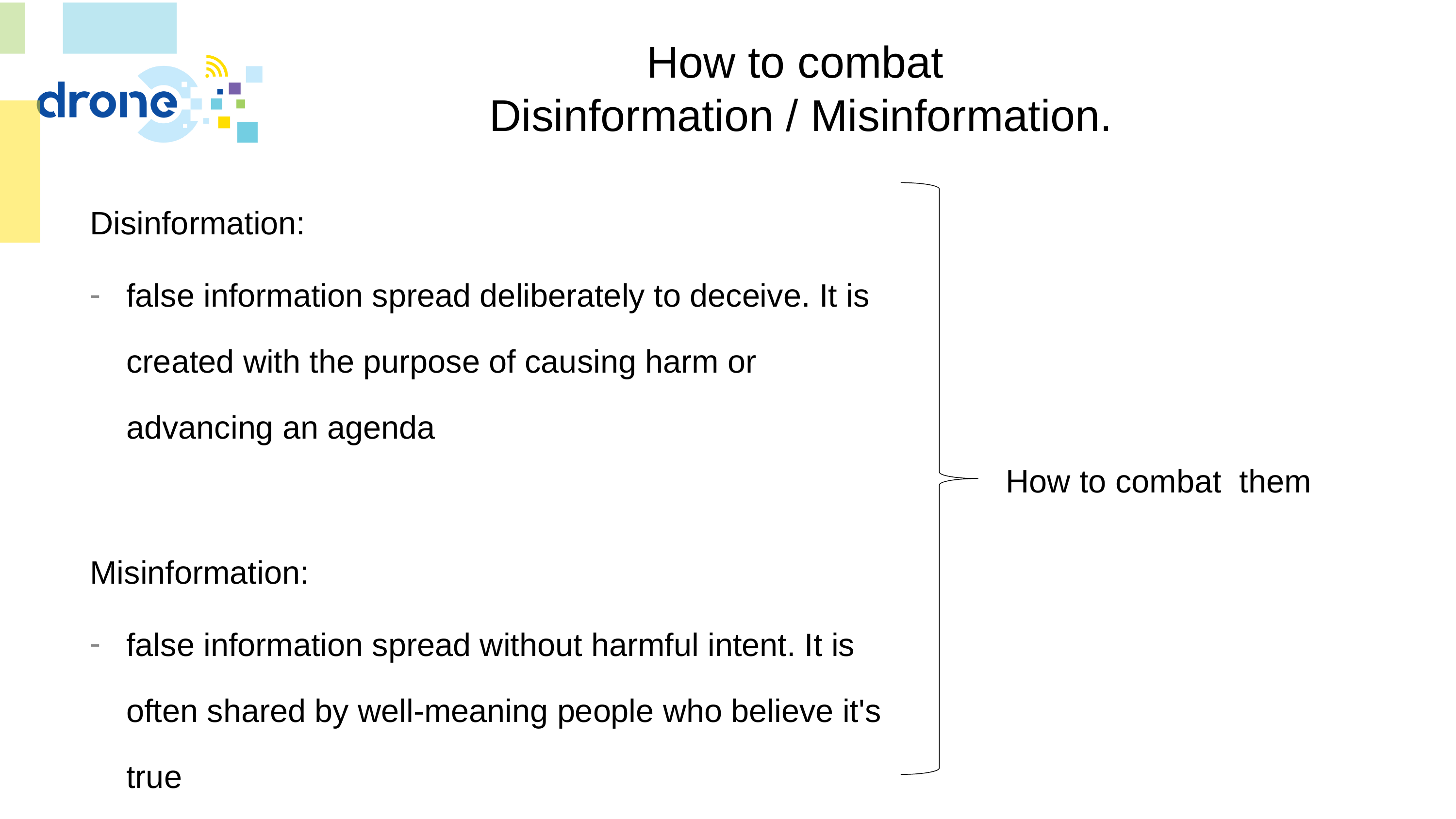

How to combat
Disinformation / Misinformation.

Disinformation:
false information spread deliberately to deceive. It is created with the purpose of causing harm or advancing an agenda

Misinformation:
false information spread without harmful intent. It is often shared by well-meaning people who believe it's true

How to combat  them